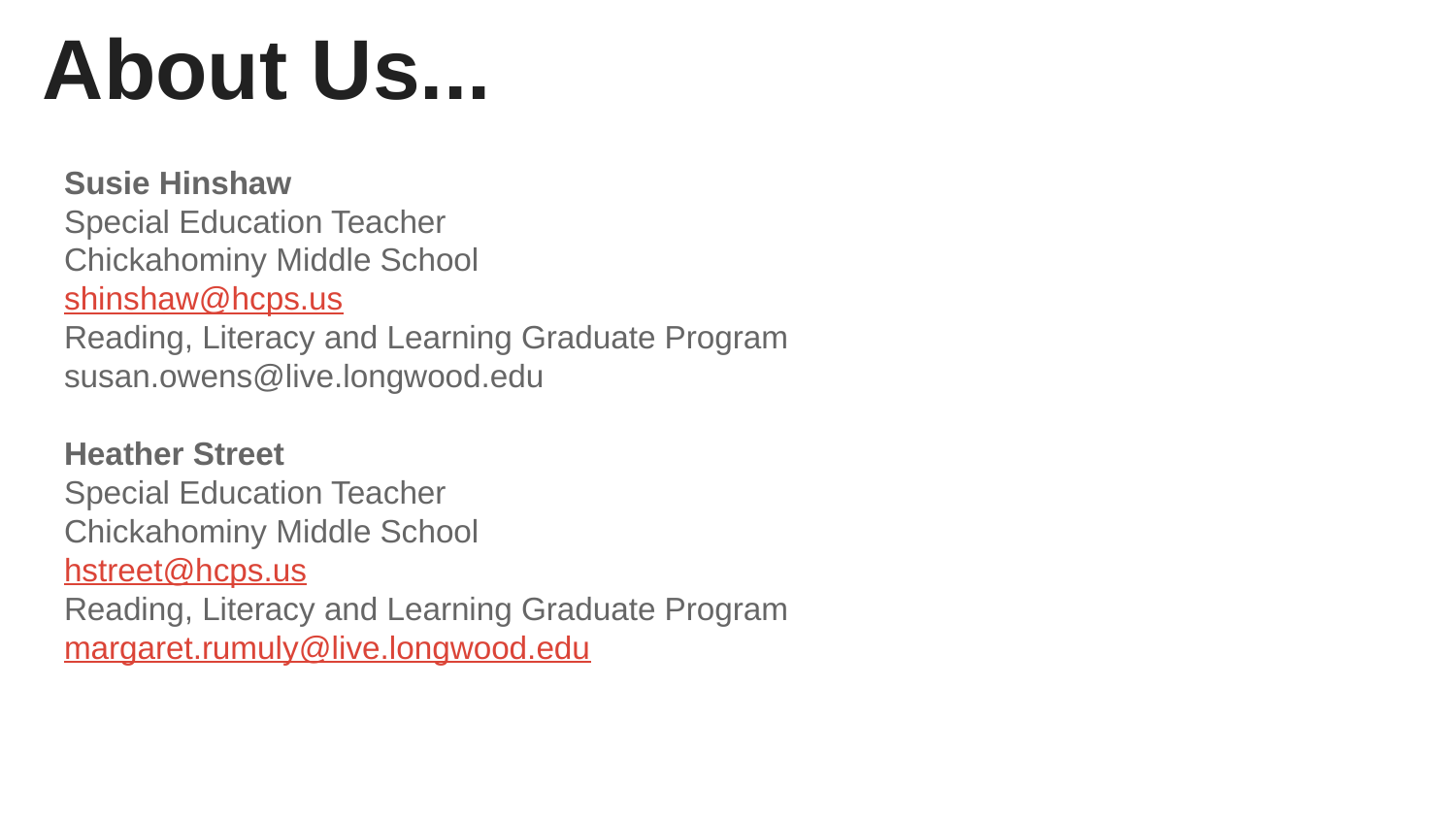

# About Us...
Susie Hinshaw
Special Education Teacher
Chickahominy Middle School
shinshaw@hcps.us
Reading, Literacy and Learning Graduate Program
susan.owens@live.longwood.edu

Heather Street
Special Education Teacher
Chickahominy Middle School
hstreet@hcps.us
Reading, Literacy and Learning Graduate Program
margaret.rumuly@live.longwood.edu